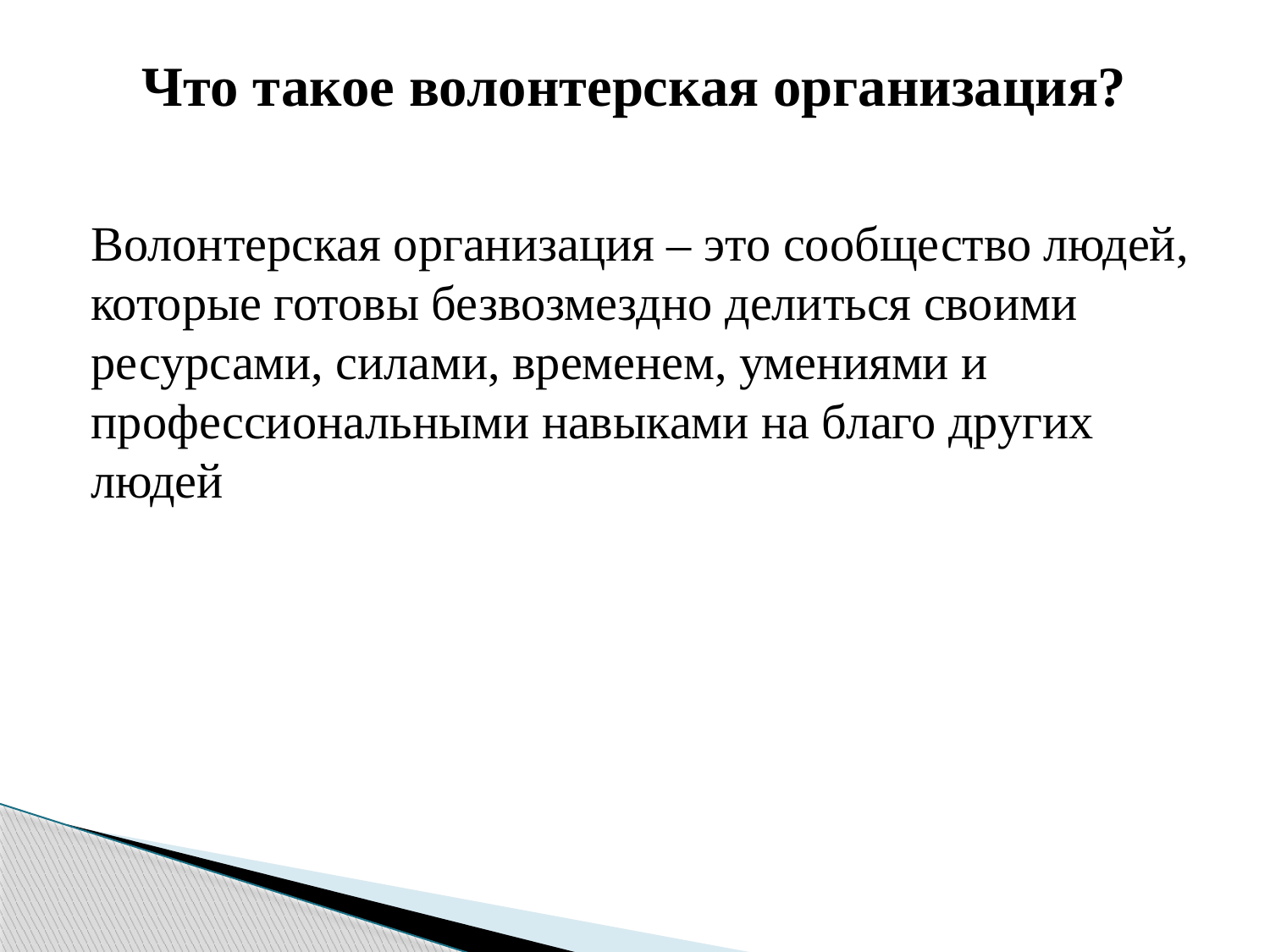

# Что такое волонтерская организация?
Волонтерская организация – это сообщество людей, которые готовы безвозмездно делиться своими ресурсами, силами, временем, умениями и профессиональными навыками на благо других людей